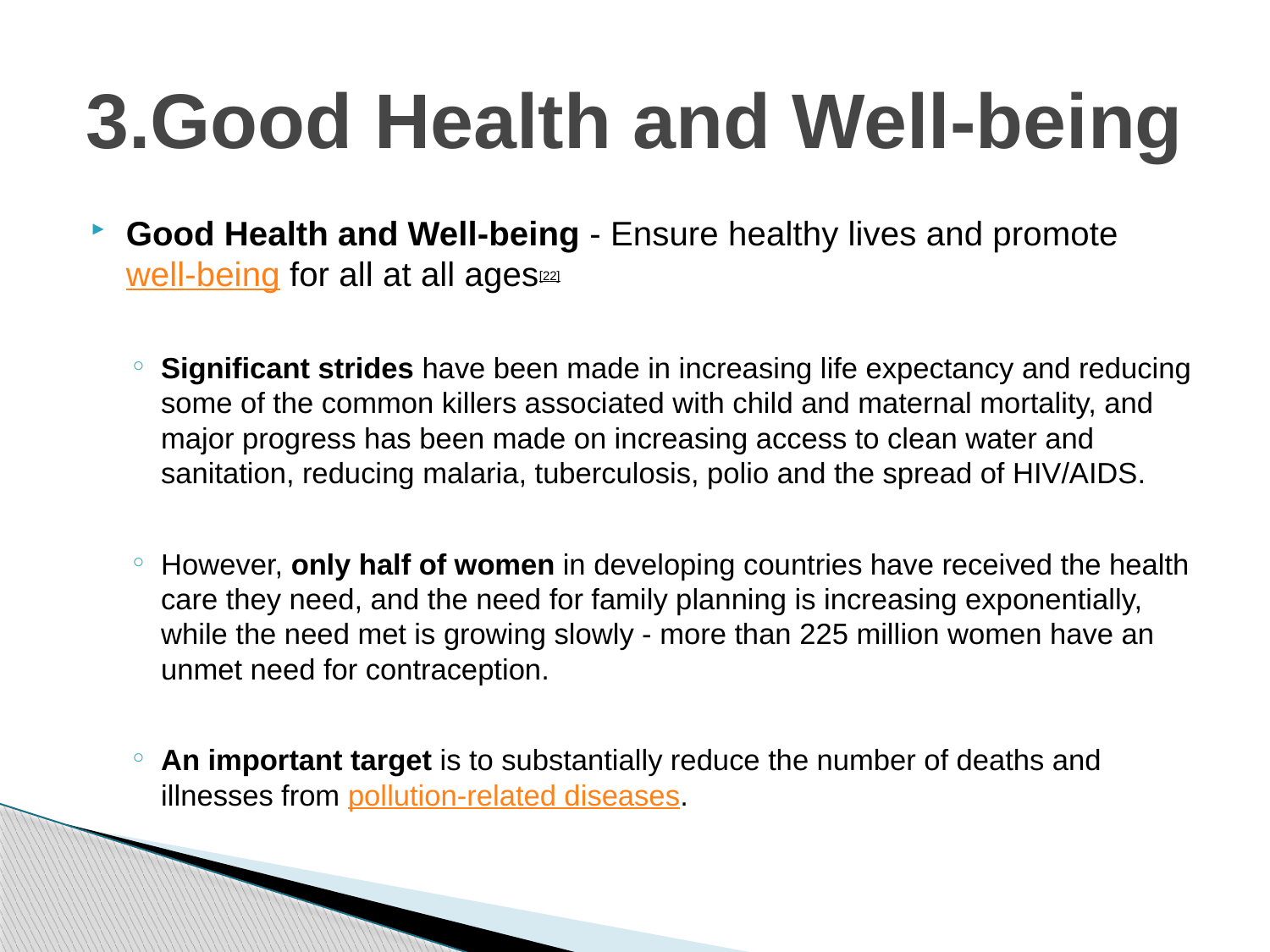

# 3.Good Health and Well-being
Good Health and Well-being - Ensure healthy lives and promote well-being for all at all ages[22]

Significant strides have been made in increasing life expectancy and reducing some of the common killers associated with child and maternal mortality, and major progress has been made on increasing access to clean water and sanitation, reducing malaria, tuberculosis, polio and the spread of HIV/AIDS.

However, only half of women in developing countries have received the health care they need, and the need for family planning is increasing exponentially, while the need met is growing slowly - more than 225 million women have an unmet need for contraception.

An important target is to substantially reduce the number of deaths and illnesses from pollution-related diseases.